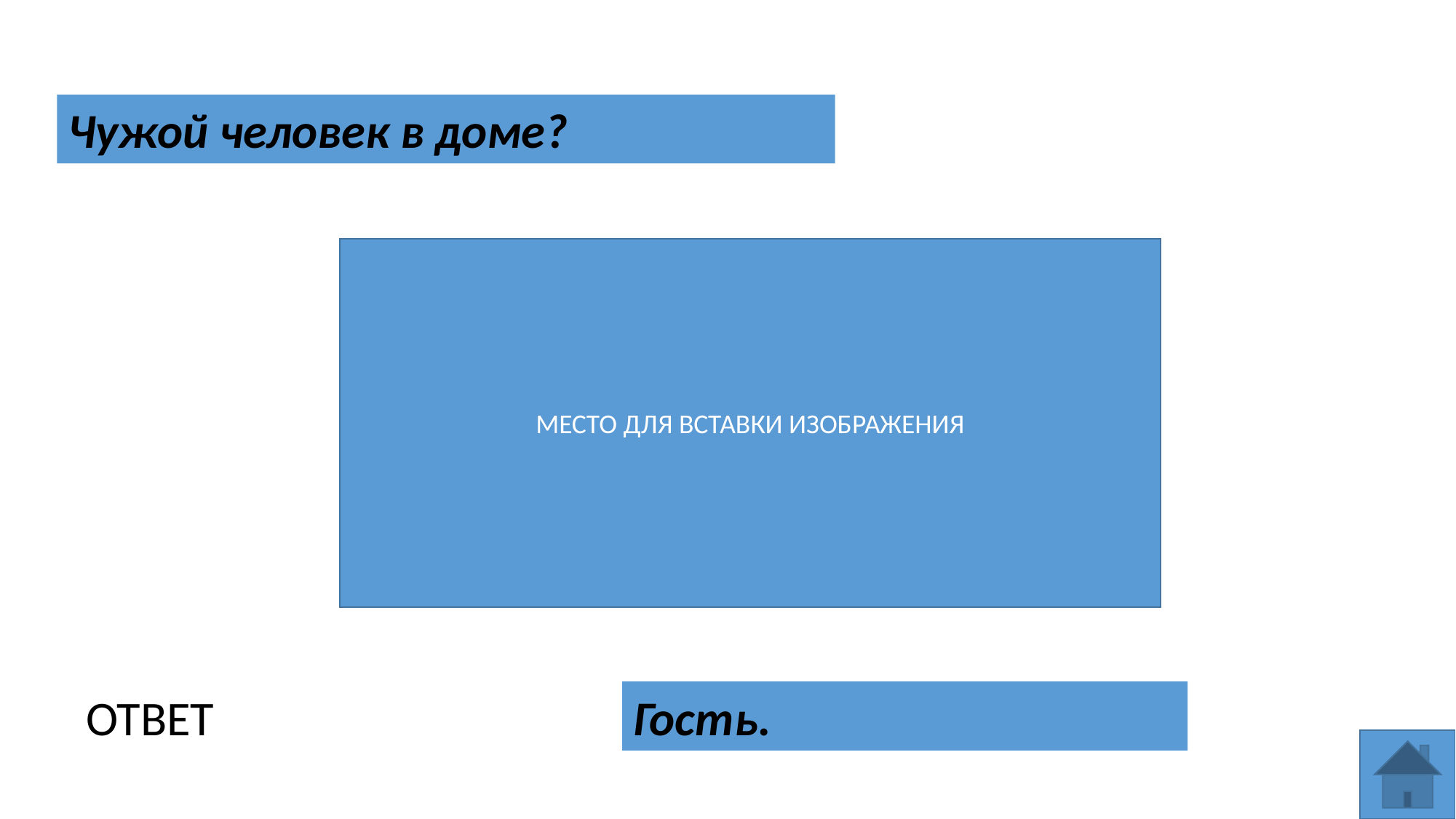

Чужой человек в доме?
МЕСТО ДЛЯ ВСТАВКИ ИЗОБРАЖЕНИЯ
Гость.
ОТВЕТ